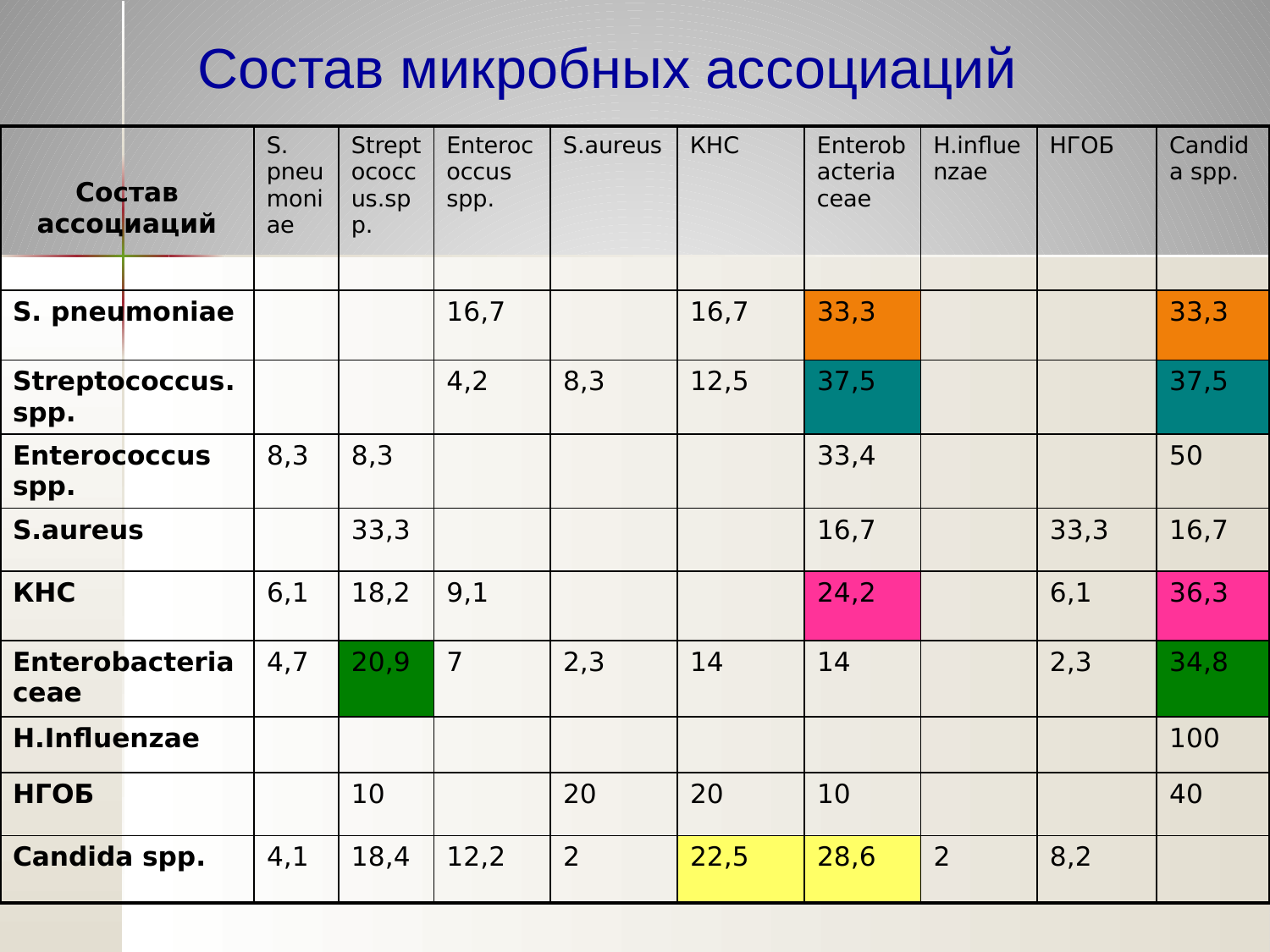

Состав микробных ассоциаций
| Состав ассоциаций | S. pneumoniae | Streptococcus.spp. | Enterococcus spp. | S.aureus | КНС | Enterobacteriaceae | H.influenzae | НГОБ | Candida spp. |
| --- | --- | --- | --- | --- | --- | --- | --- | --- | --- |
| S. pneumoniae |  |  | 16,7 |  | 16,7 | 33,3 |  |  | 33,3 |
| Streptococcus.spp. |  |  | 4,2 | 8,3 | 12,5 | 37,5 |  |  | 37,5 |
| Enterococcus spp. | 8,3 | 8,3 |  |  |  | 33,4 |  |  | 50 |
| S.aureus |  | 33,3 |  |  |  | 16,7 |  | 33,3 | 16,7 |
| КНС | 6,1 | 18,2 | 9,1 |  |  | 24,2 |  | 6,1 | 36,3 |
| Enterobacteriaceae | 4,7 | 20,9 | 7 | 2,3 | 14 | 14 |  | 2,3 | 34,8 |
| H.Influenzae |  |  |  |  |  |  |  |  | 100 |
| НГОБ |  | 10 |  | 20 | 20 | 10 |  |  | 40 |
| Candida spp. | 4,1 | 18,4 | 12,2 | 2 | 22,5 | 28,6 | 2 | 8,2 |  |